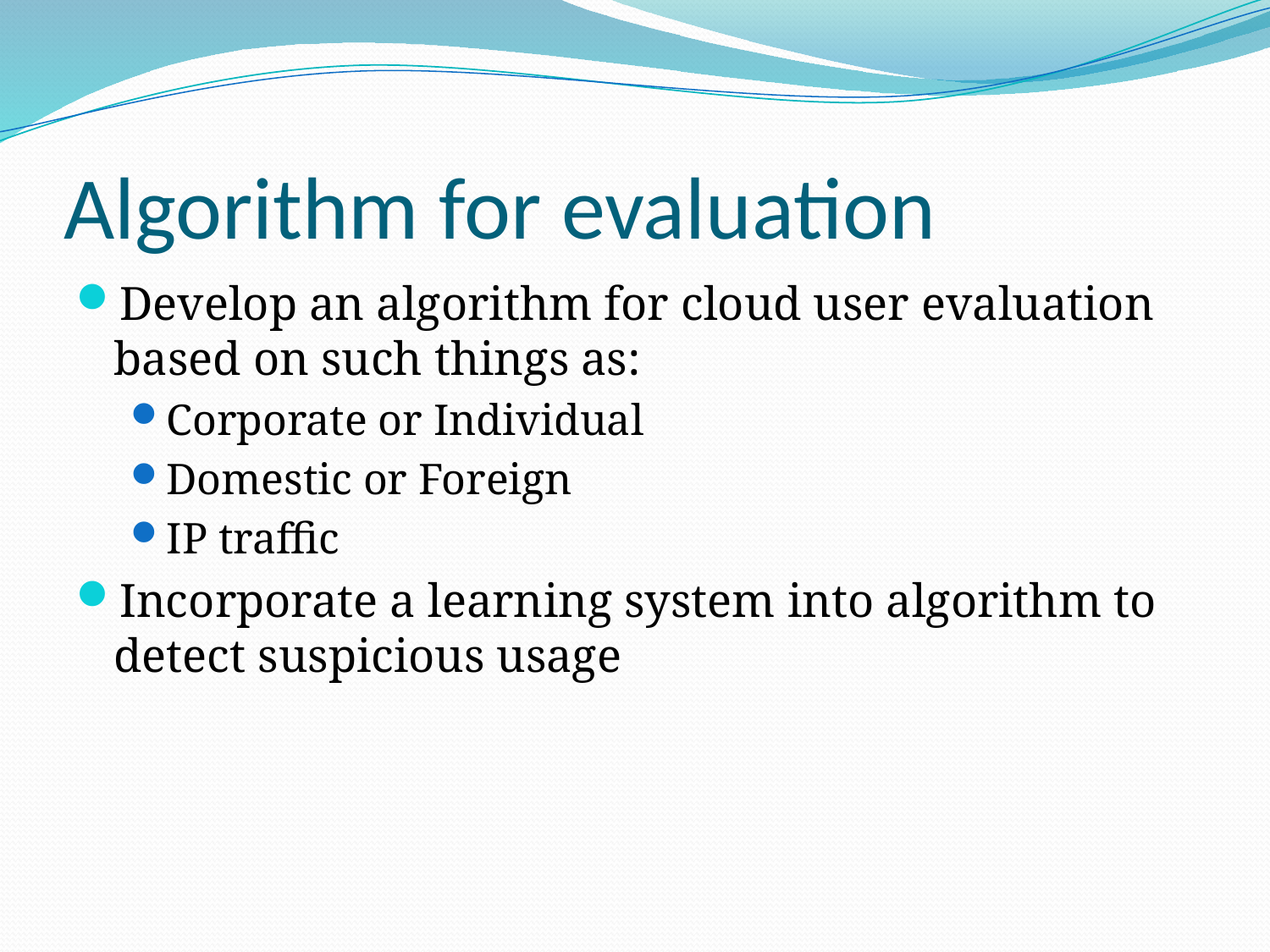

# Algorithm for evaluation
Develop an algorithm for cloud user evaluation based on such things as:
Corporate or Individual
Domestic or Foreign
IP traffic
Incorporate a learning system into algorithm to detect suspicious usage